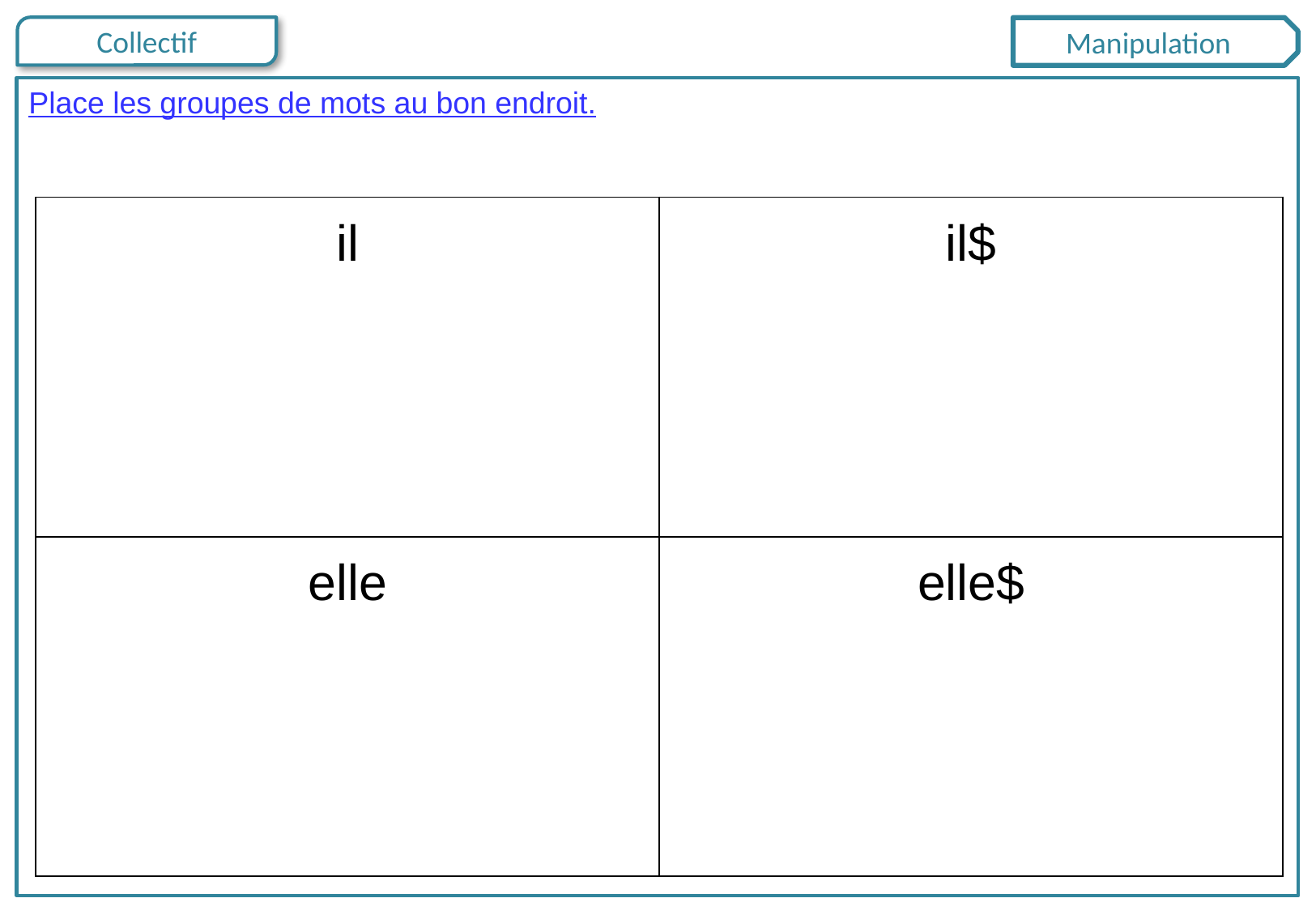

Manipulation
Place les groupes de mots au bon endroit.
| il | il$ |
| --- | --- |
| elle | elle$ |